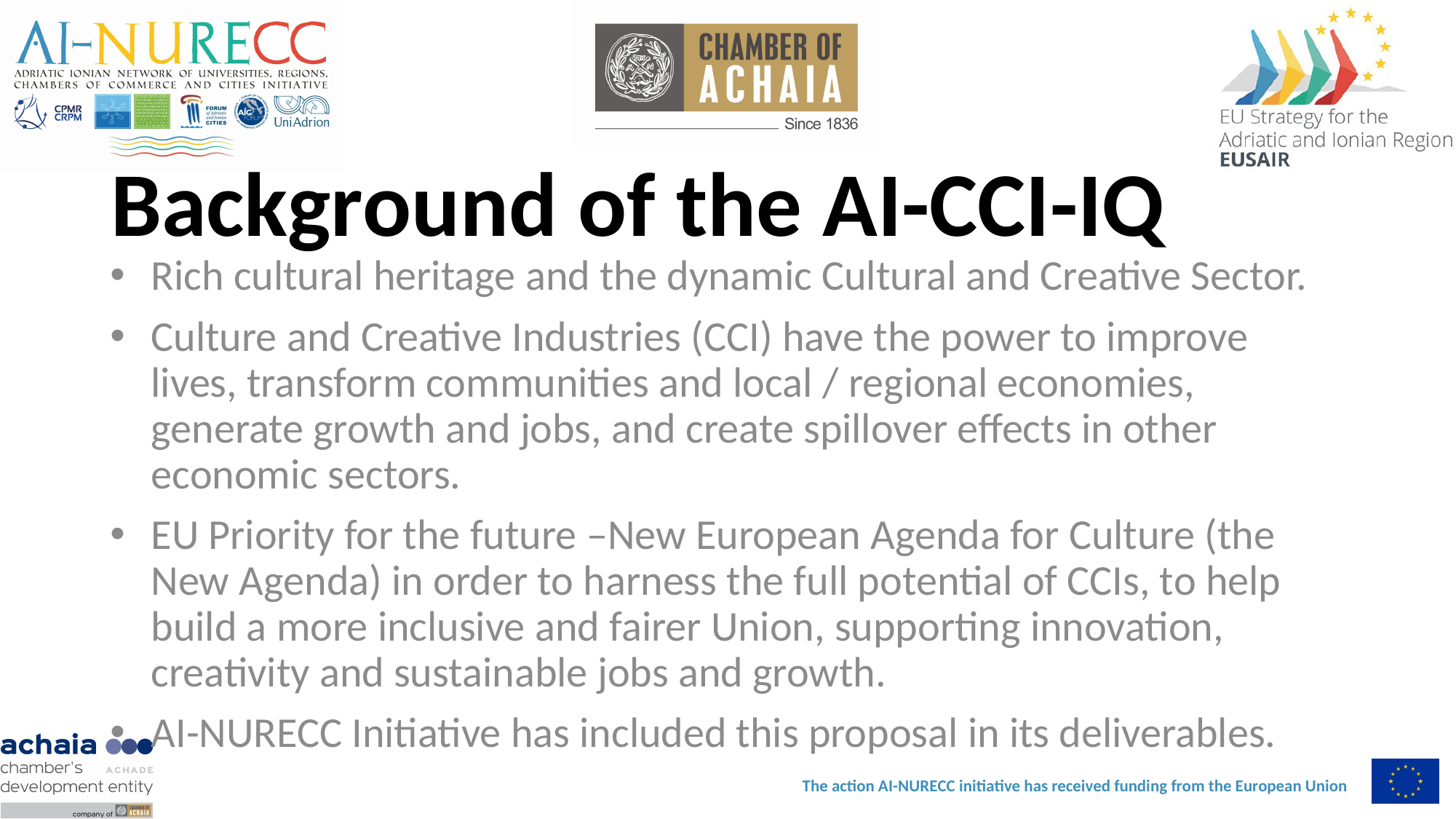

# Background of the AI-CCI-IQ
Rich cultural heritage and the dynamic Cultural and Creative Sector.
Culture and Creative Industries (CCI) have the power to improve lives, transform communities and local / regional economies, generate growth and jobs, and create spillover effects in other economic sectors.
EU Priority for the future –New European Agenda for Culture (the New Agenda) in order to harness the full potential of CCIs, to help build a more inclusive and fairer Union, supporting innovation, creativity and sustainable jobs and growth.
AI-NURECC Initiative has included this proposal in its deliverables.